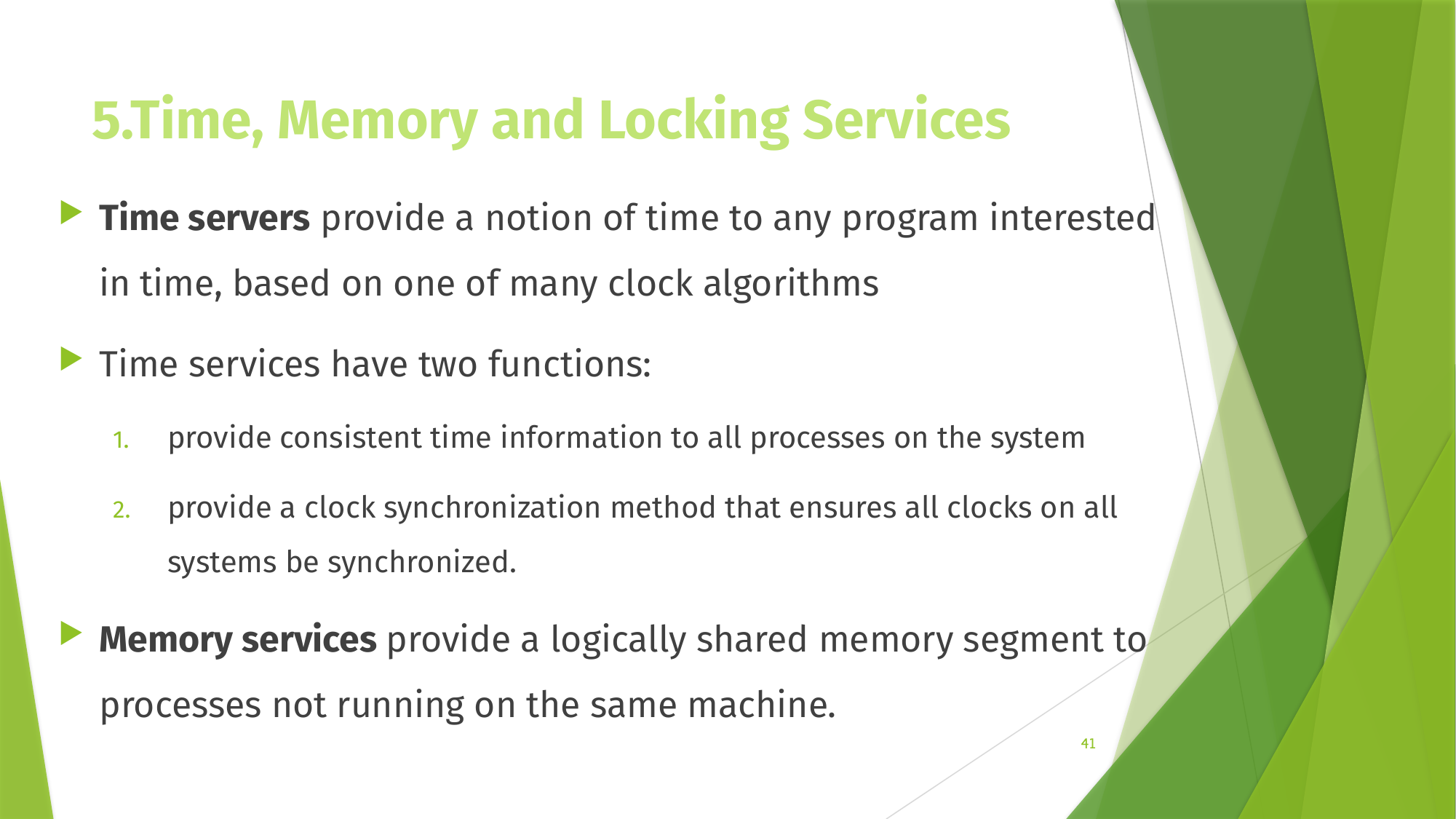

# 5.Time, Memory and Locking Services
Time servers provide a notion of time to any program interested in time, based on one of many clock algorithms
Time services have two functions:
provide consistent time information to all processes on the system
provide a clock synchronization method that ensures all clocks on all systems be synchronized.
Memory services provide a logically shared memory segment to processes not running on the same machine.
41